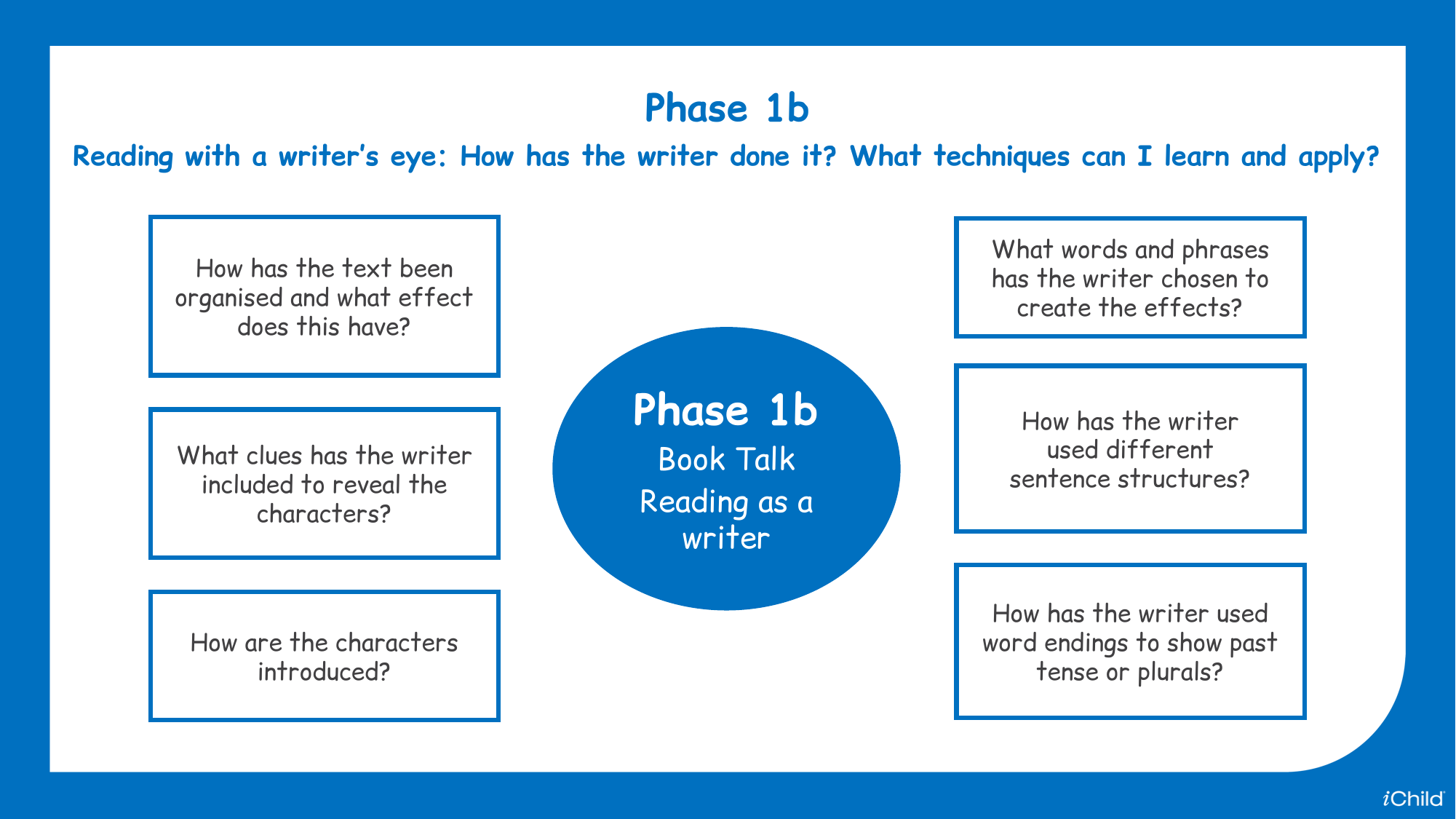

Phase 1b
Reading with a writer’s eye: How has the writer done it? What techniques can I learn and apply?
How has the text been organised and what effect does this have?
What words and phrases
has the writer chosen to create the effects?
Phase 1b
Book Talk
Reading as a
writer
How has the writer
used different
sentence structures?
What clues has the writer included to reveal the characters?
How has the writer used word endings to show past tense or plurals?
How are the characters introduced?